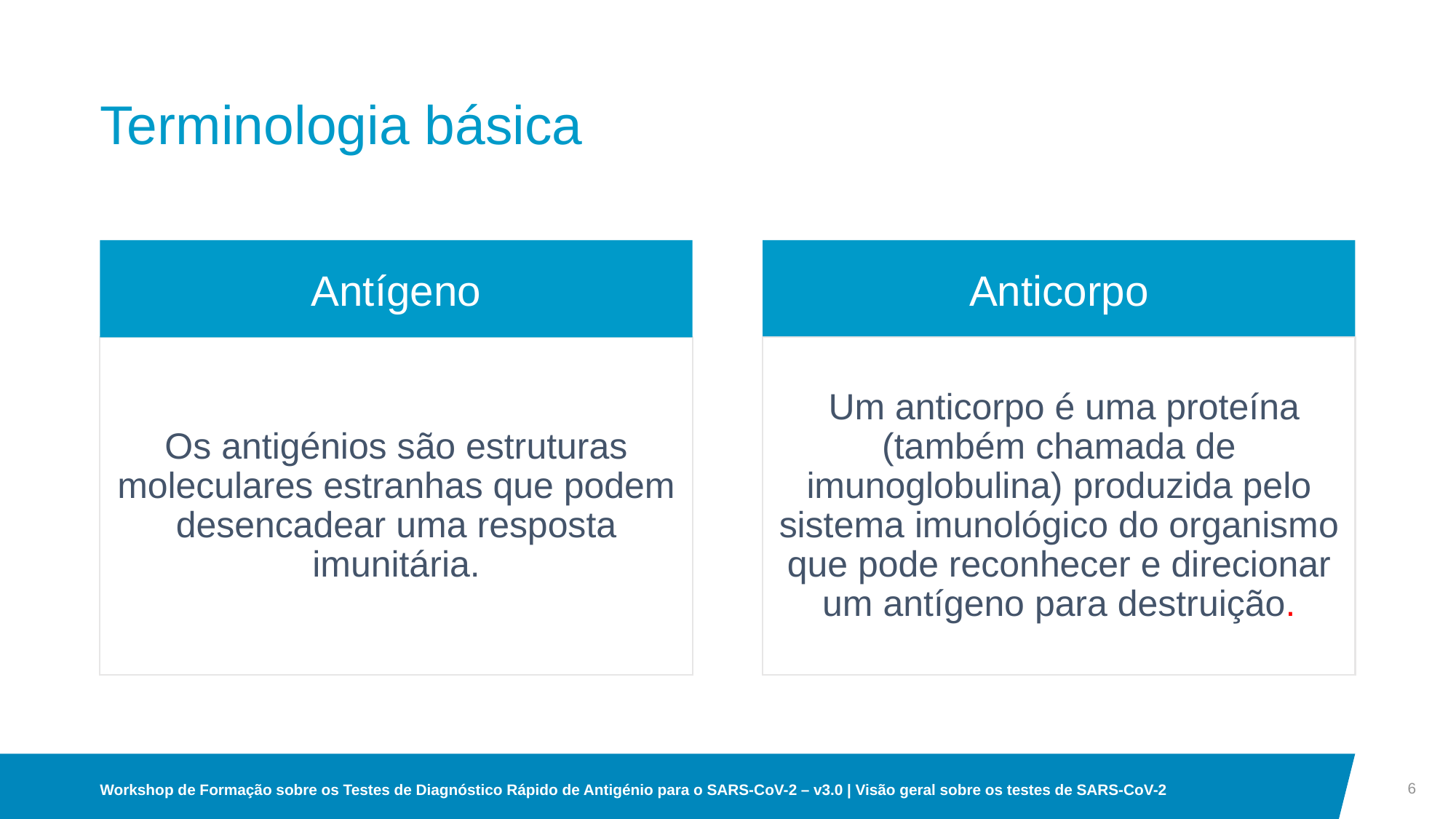

# Terminologia básica
Antígeno
Anticorpo
Os antigénios são estruturas moleculares estranhas que podem desencadear uma resposta imunitária.
 Um anticorpo é uma proteína (também chamada de imunoglobulina) produzida pelo sistema imunológico do organismo que pode reconhecer e direcionar um antígeno para destruição.
6
Workshop de Formação sobre os Testes de Diagnóstico Rápido de Antigénio para o SARS-CoV-2 – v3.0 | Visão geral sobre os testes de SARS-CoV-2